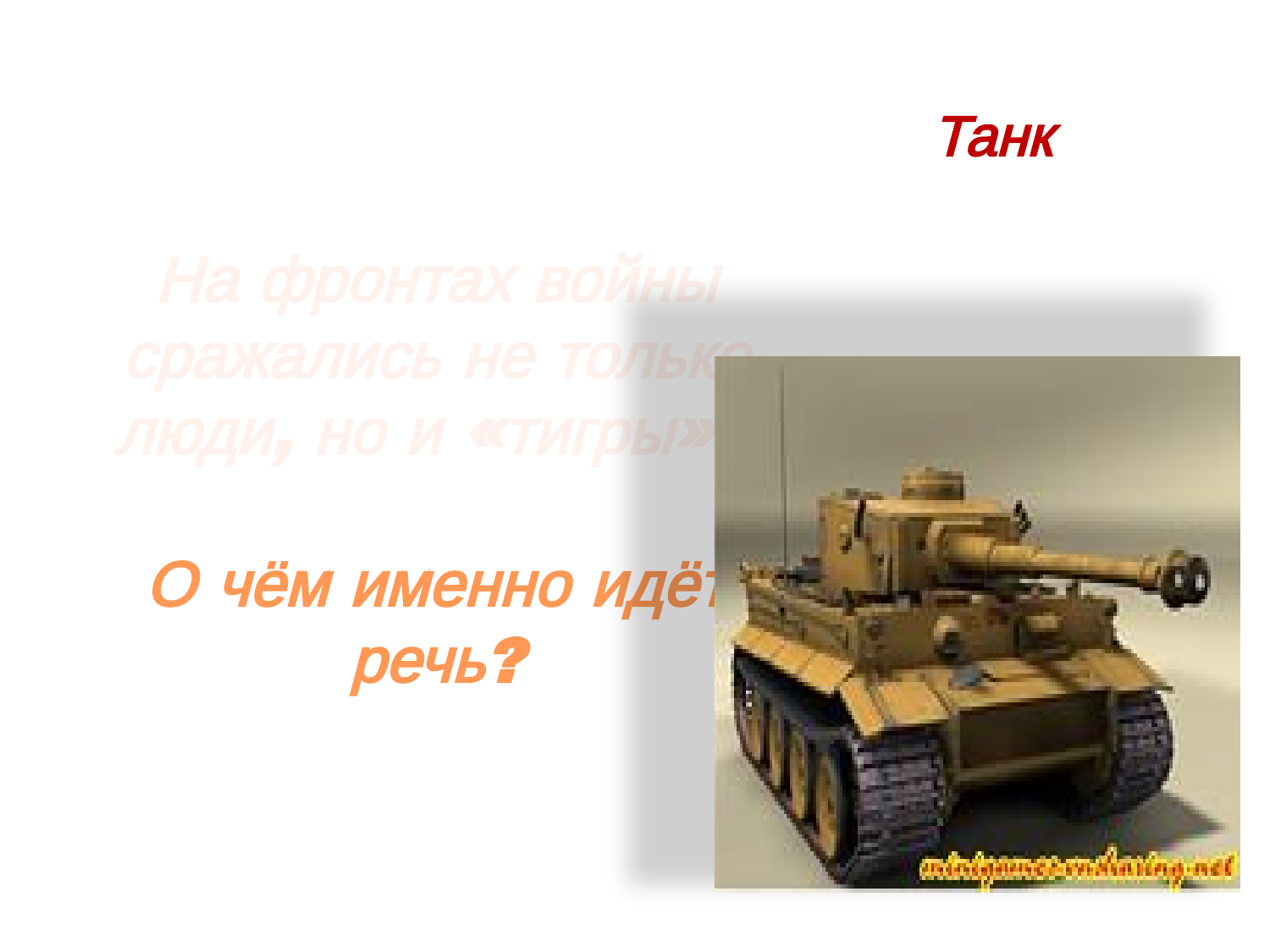

Танк
На фронтах войны сражались не только люди, но и «тигры».

О чём именно идёт речь?